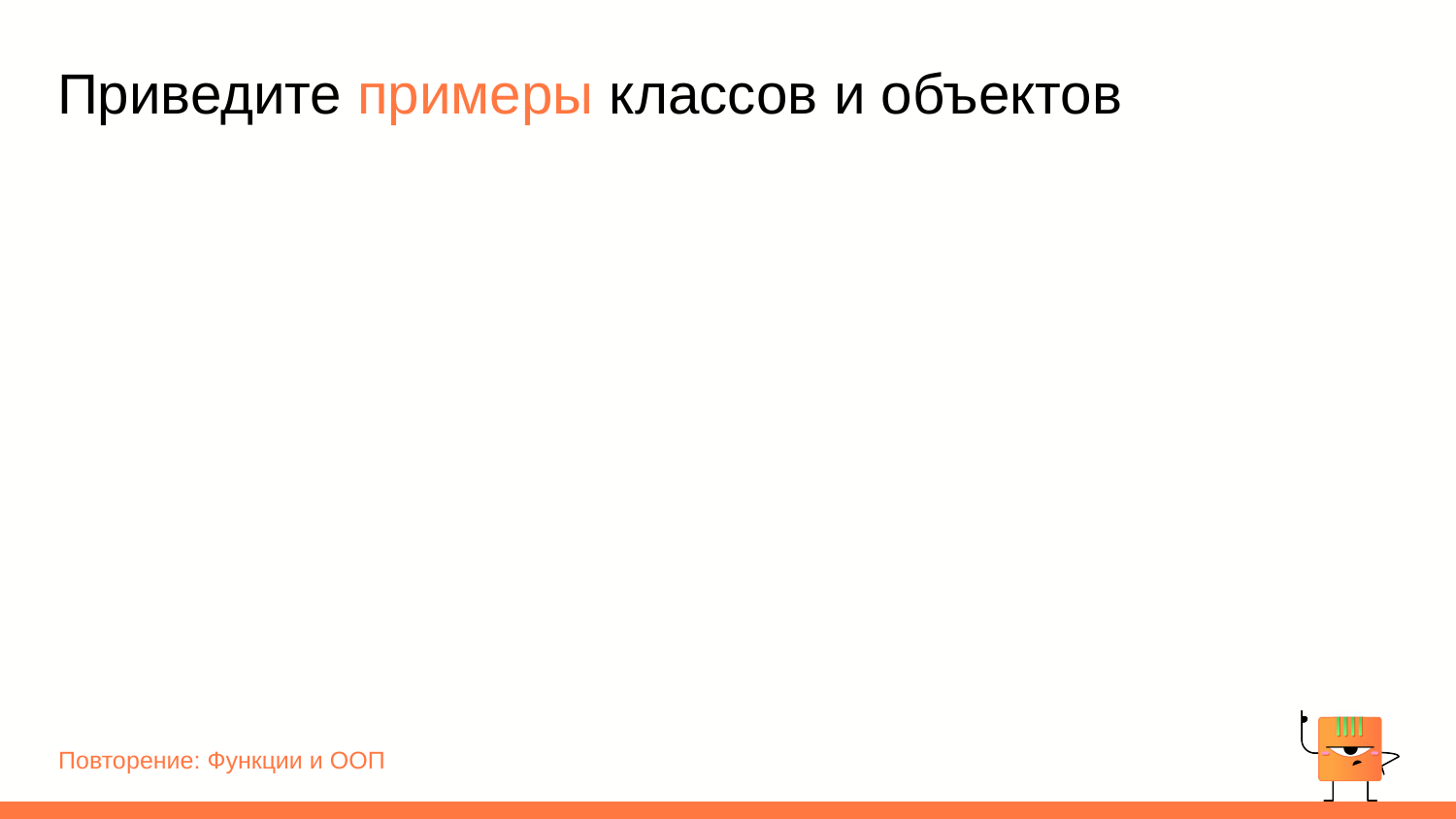

# Приведите примеры классов и объектов
Повторение: Функции и ООП